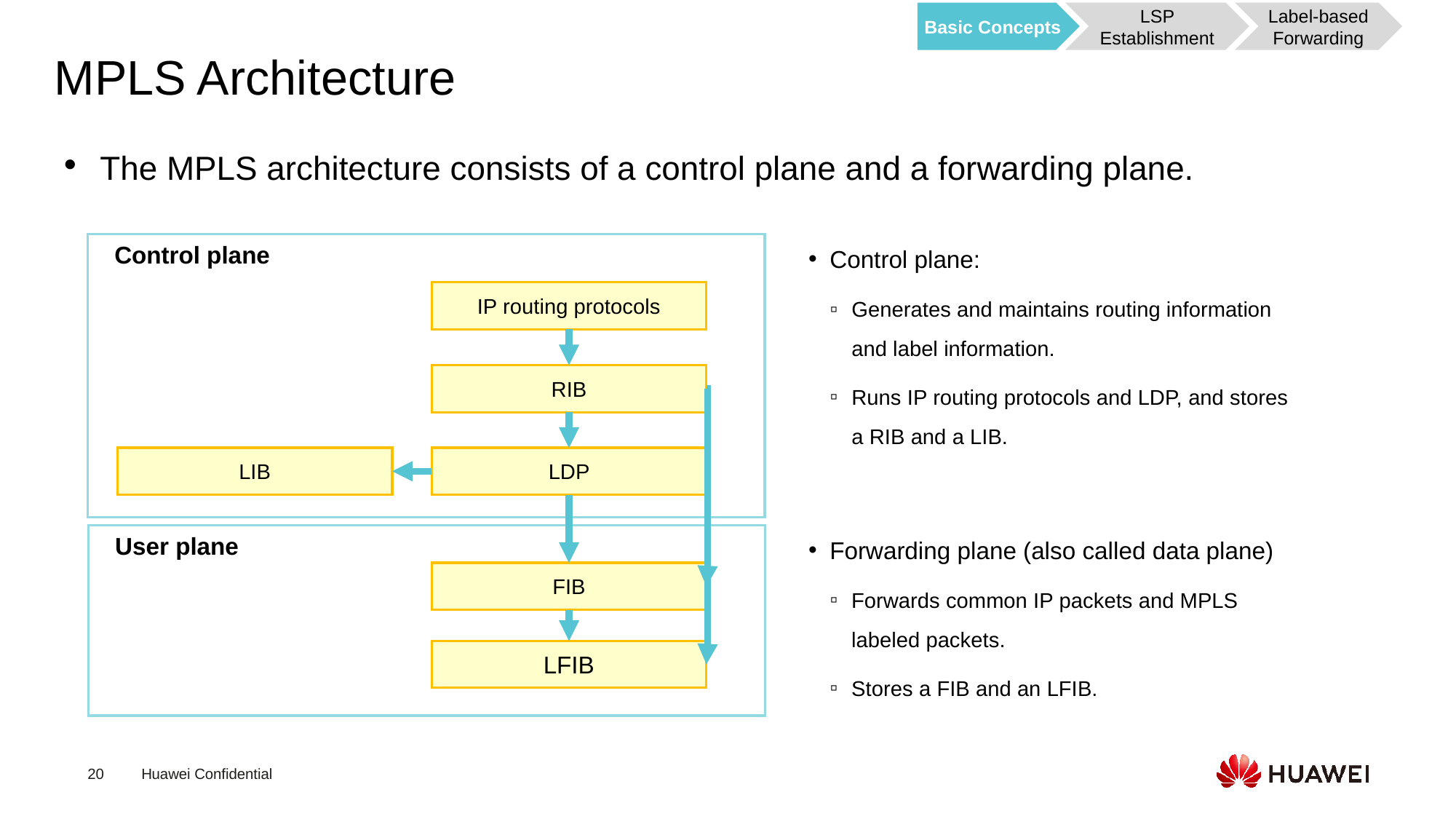

Basic Concepts
LSP Establishment
Label-based Forwarding
# MPLS Architecture
The MPLS architecture consists of a control plane and a forwarding plane.

Control plane:
Generates and maintains routing information and label information.
Runs IP routing protocols and LDP, and stores a RIB and a LIB.

Control plane
IP routing protocols
RIB
LIB
LDP

User plane
FIB
LFIB
Forwarding plane (also called data plane)
Forwards common IP packets and MPLS labeled packets.
Stores a FIB and an LFIB.